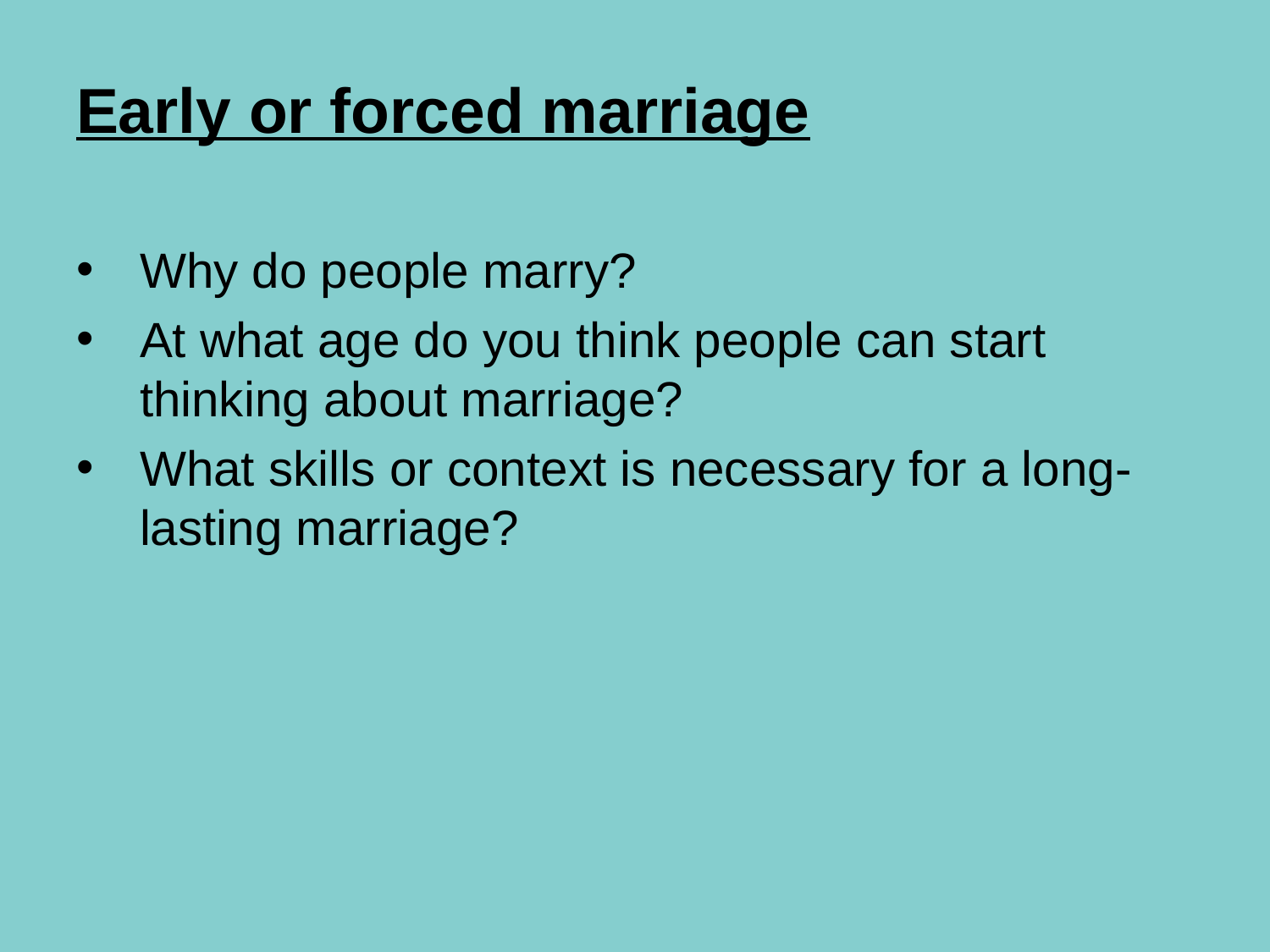

# Early or forced marriage
Why do people marry?
At what age do you think people can start thinking about marriage?
What skills or context is necessary for a long-lasting marriage?